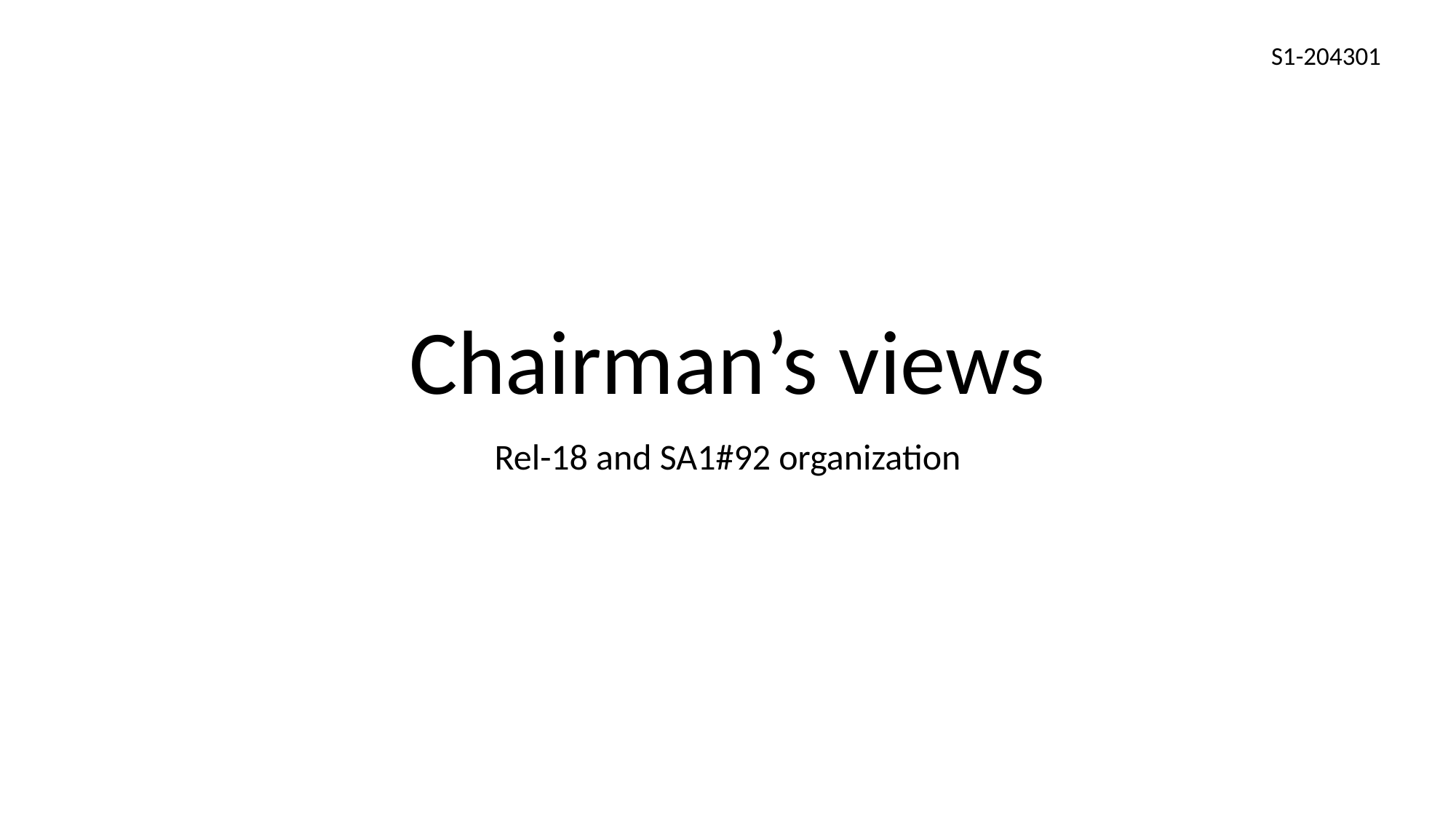

S1-204301
# Chairman’s views
Rel-18 and SA1#92 organization